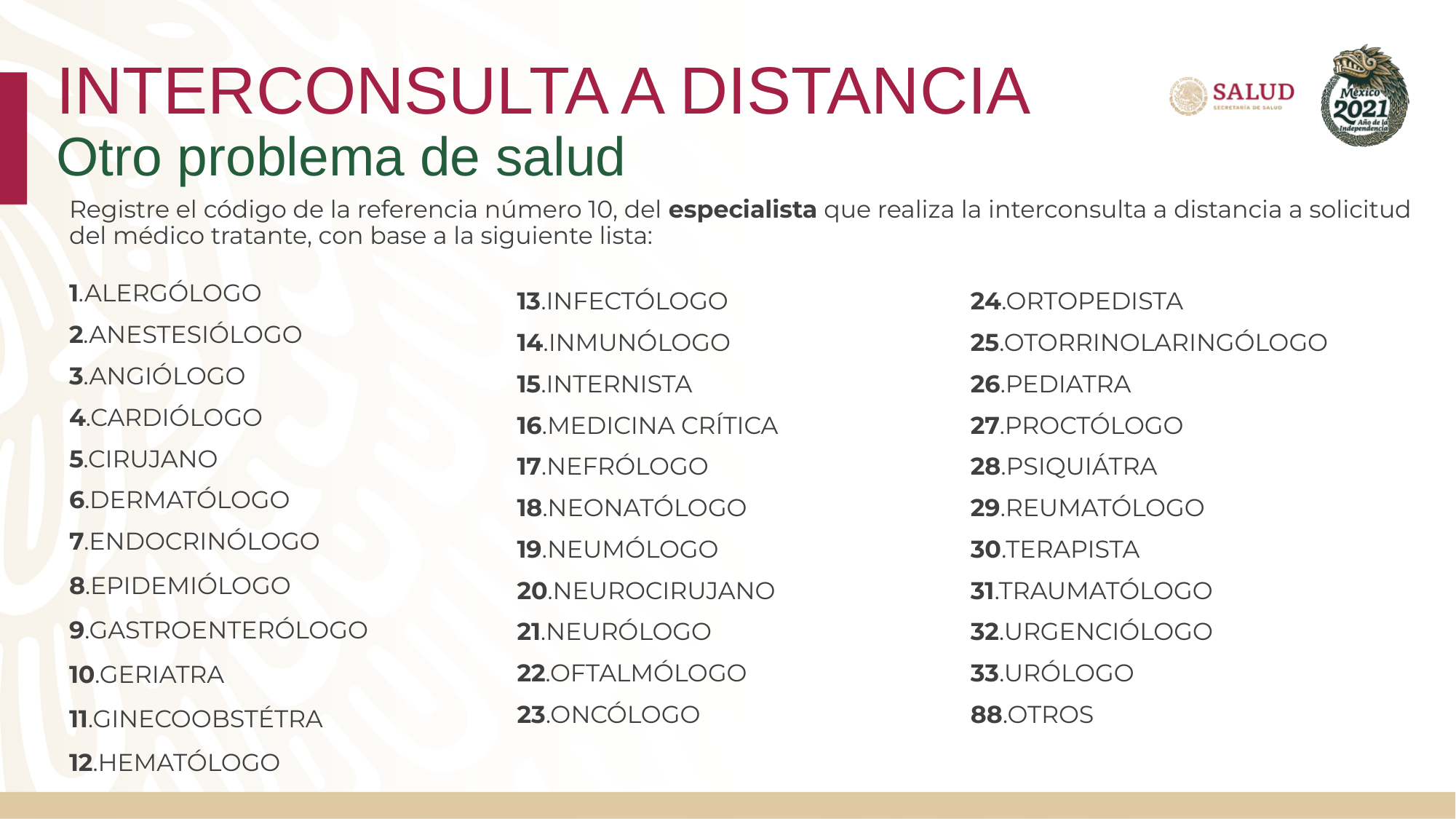

# INTERCONSULTA A DISTANCIA Otro problema de salud
Registre el código de la referencia número 10, del especialista que realiza la interconsulta a distancia a solicitud del médico tratante, con base a la siguiente lista:

1.ALERGÓLOGO
2.ANESTESIÓLOGO
3.ANGIÓLOGO
4.CARDIÓLOGO
5.CIRUJANO
6.DERMATÓLOGO
7.ENDOCRINÓLOGO
8.EPIDEMIÓLOGO
9.GASTROENTERÓLOGO
10.GERIATRA
11.GINECOOBSTÉTRA
12.HEMATÓLOGO

13.INFECTÓLOGO
14.INMUNÓLOGO
15.INTERNISTA
16.MEDICINA CRÍTICA
17.NEFRÓLOGO
18.NEONATÓLOGO
19.NEUMÓLOGO
20.NEUROCIRUJANO
21.NEURÓLOGO
22.OFTALMÓLOGO
23.ONCÓLOGO

24.ORTOPEDISTA
25.OTORRINOLARINGÓLOGO
26.PEDIATRA
27.PROCTÓLOGO
28.PSIQUIÁTRA
29.REUMATÓLOGO
30.TERAPISTA
31.TRAUMATÓLOGO
32.URGENCIÓLOGO
33.URÓLOGO
88.OTROS